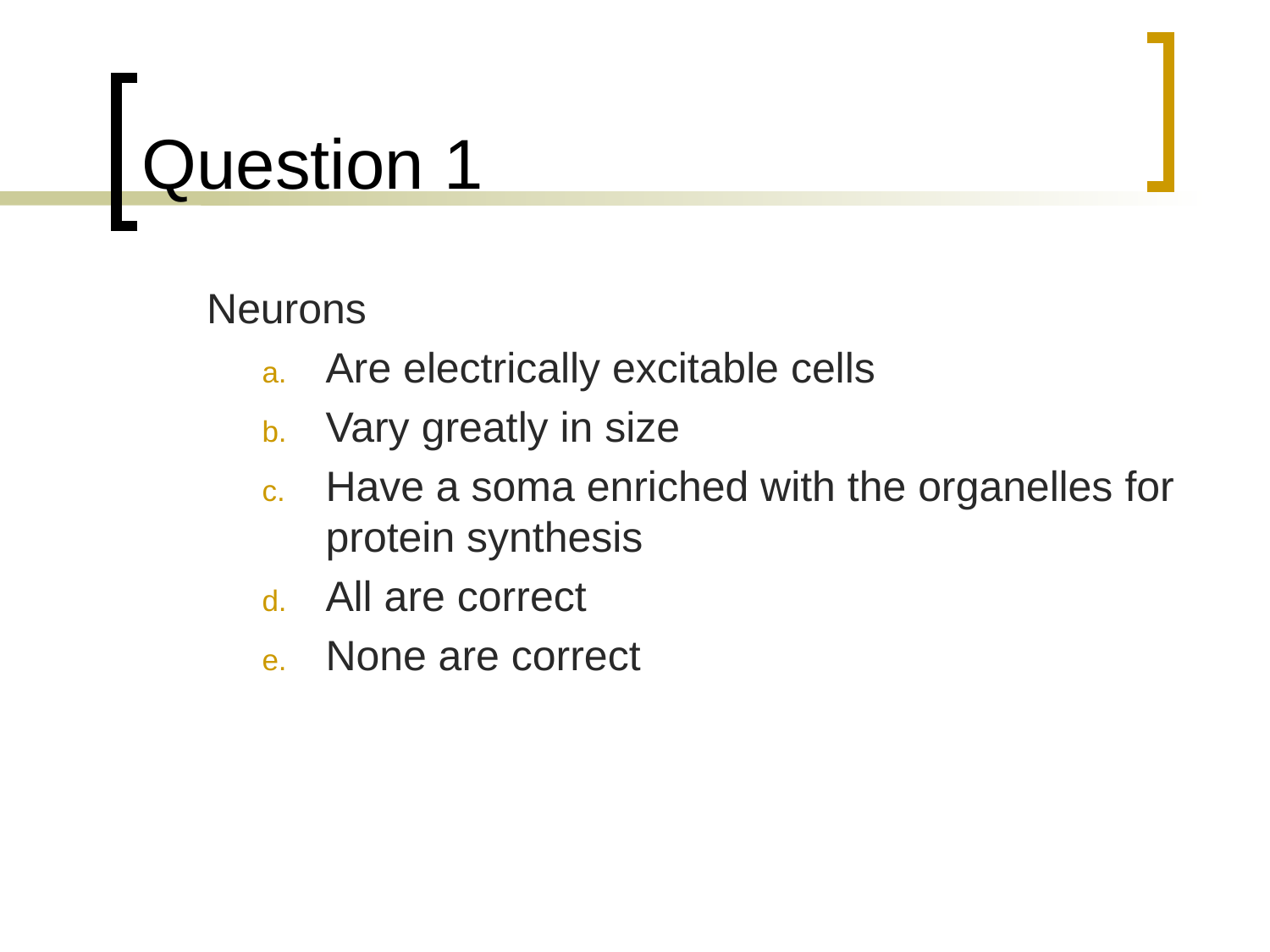

# Question 1
	Neurons
Are electrically excitable cells
Vary greatly in size
Have a soma enriched with the organelles for protein synthesis
All are correct
None are correct